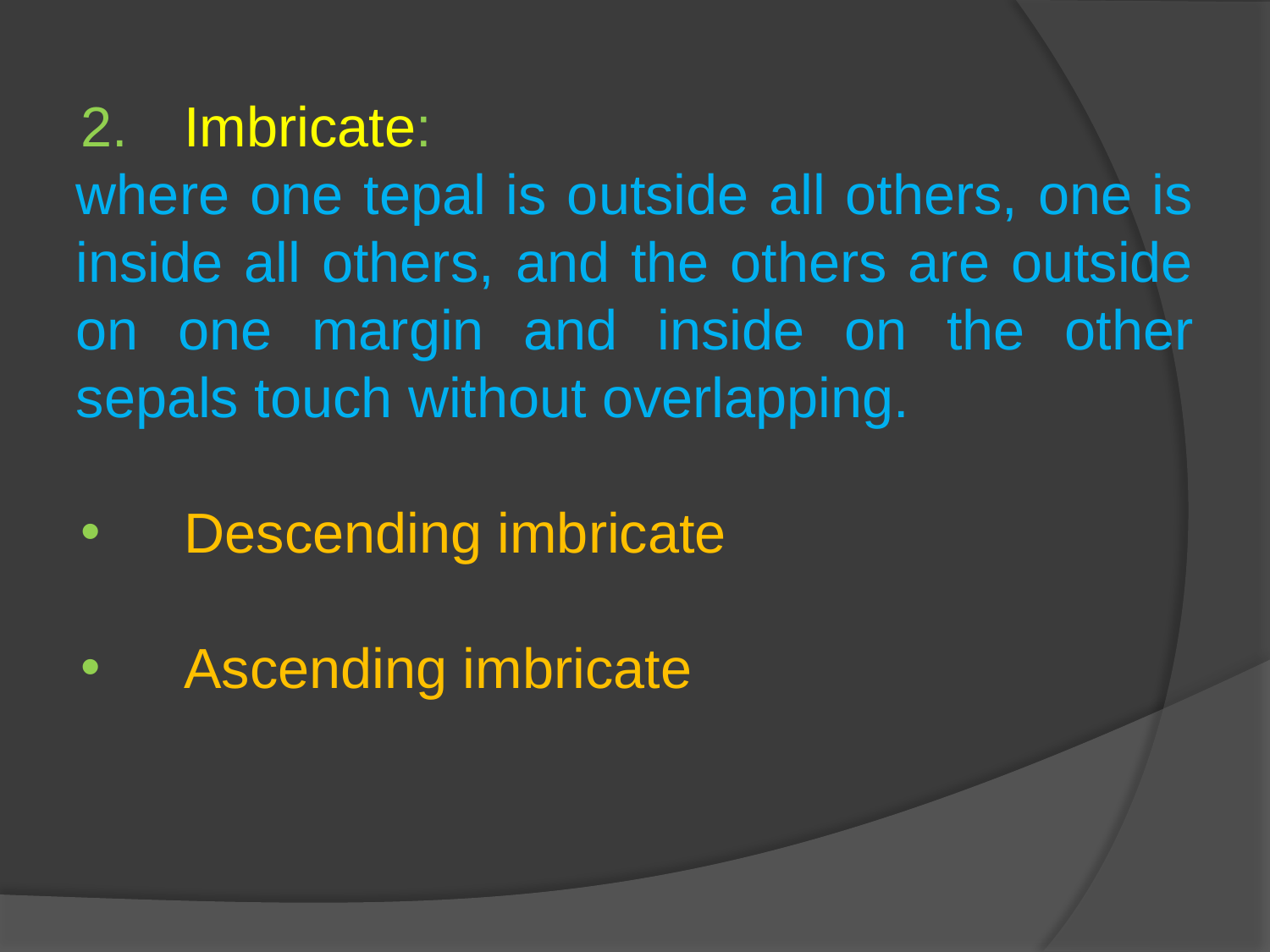

Imbricate:
where one tepal is outside all others, one is inside all others, and the others are outside on one margin and inside on the other sepals touch without overlapping.

Descending imbricate

Ascending imbricate